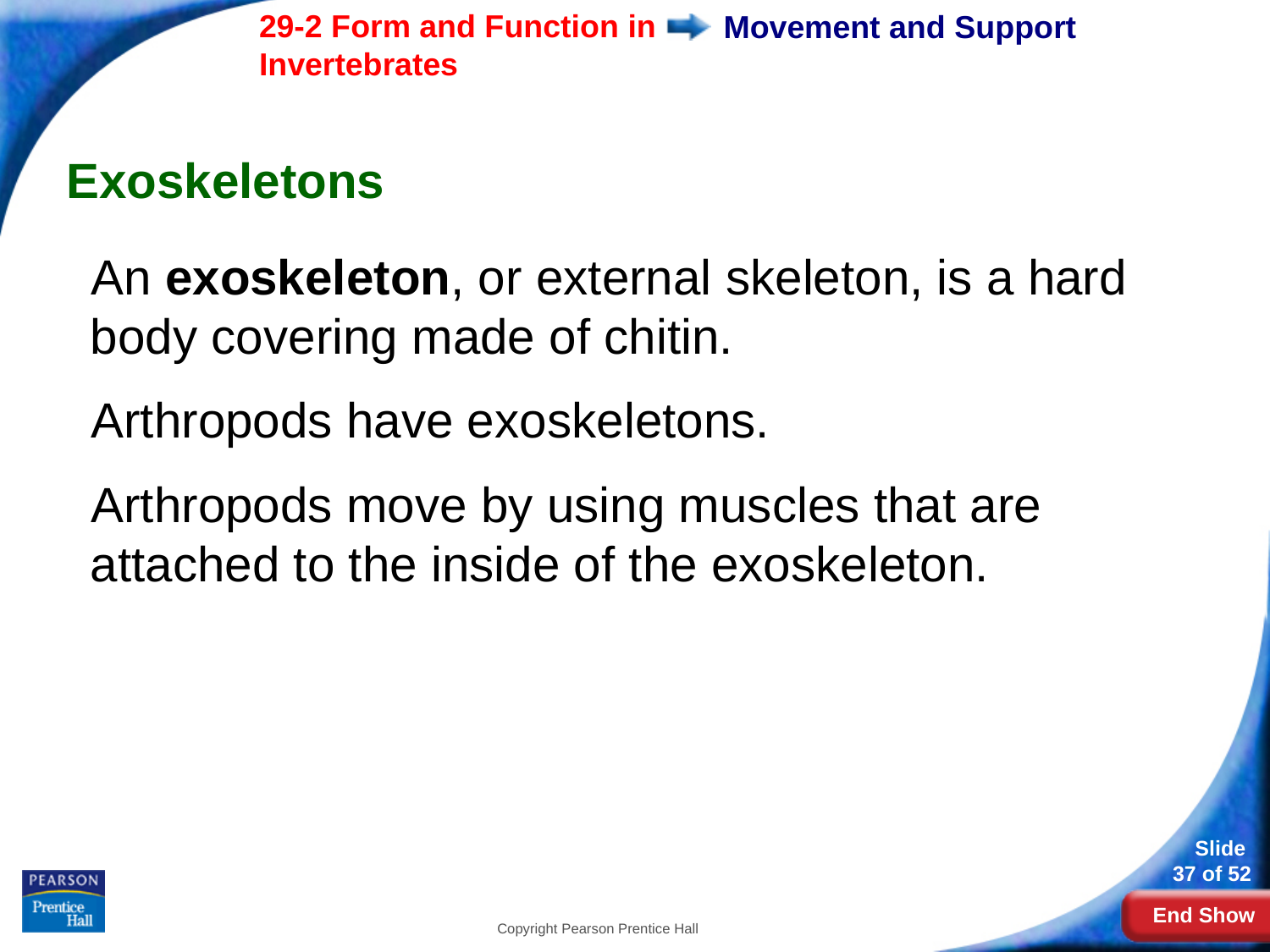

# Movement and Support
Exoskeletons
An exoskeleton, or external skeleton, is a hard body covering made of chitin.
Arthropods have exoskeletons.
Arthropods move by using muscles that are attached to the inside of the exoskeleton.
Copyright Pearson Prentice Hall